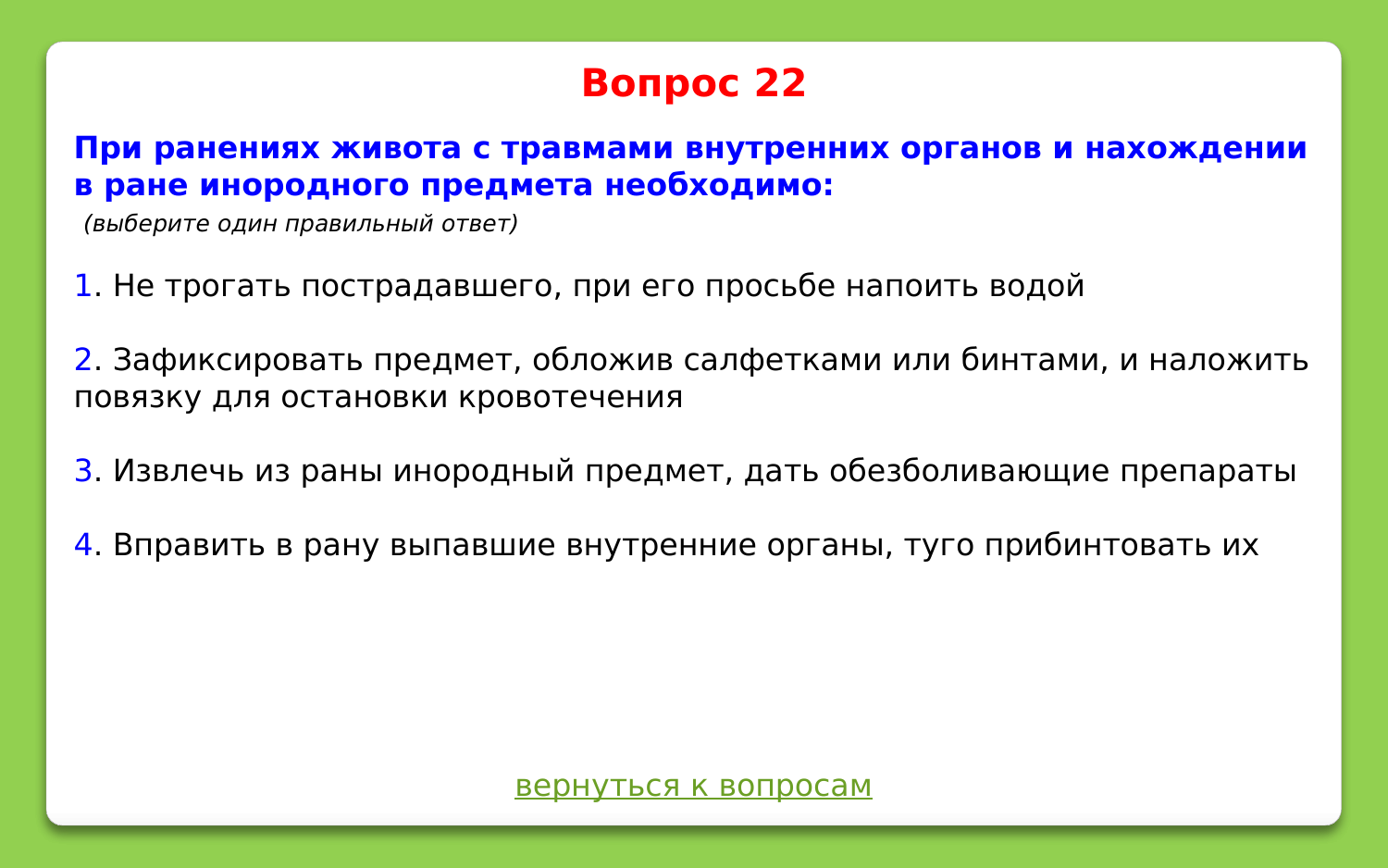

Вопрос 22

При ранениях живота с травмами внутренних органов и нахождении в ране инородного предмета необходимо:
 (выберите один правильный ответ)

1. Не трогать пострадавшего, при его просьбе напоить водой

2. Зафиксировать предмет, обложив салфетками или бинтами, и наложить повязку для остановки кровотечения

3. Извлечь из раны инородный предмет, дать обезболивающие препараты

4. Вправить в рану выпавшие внутренние органы, туго прибинтовать их

вернуться к вопросам